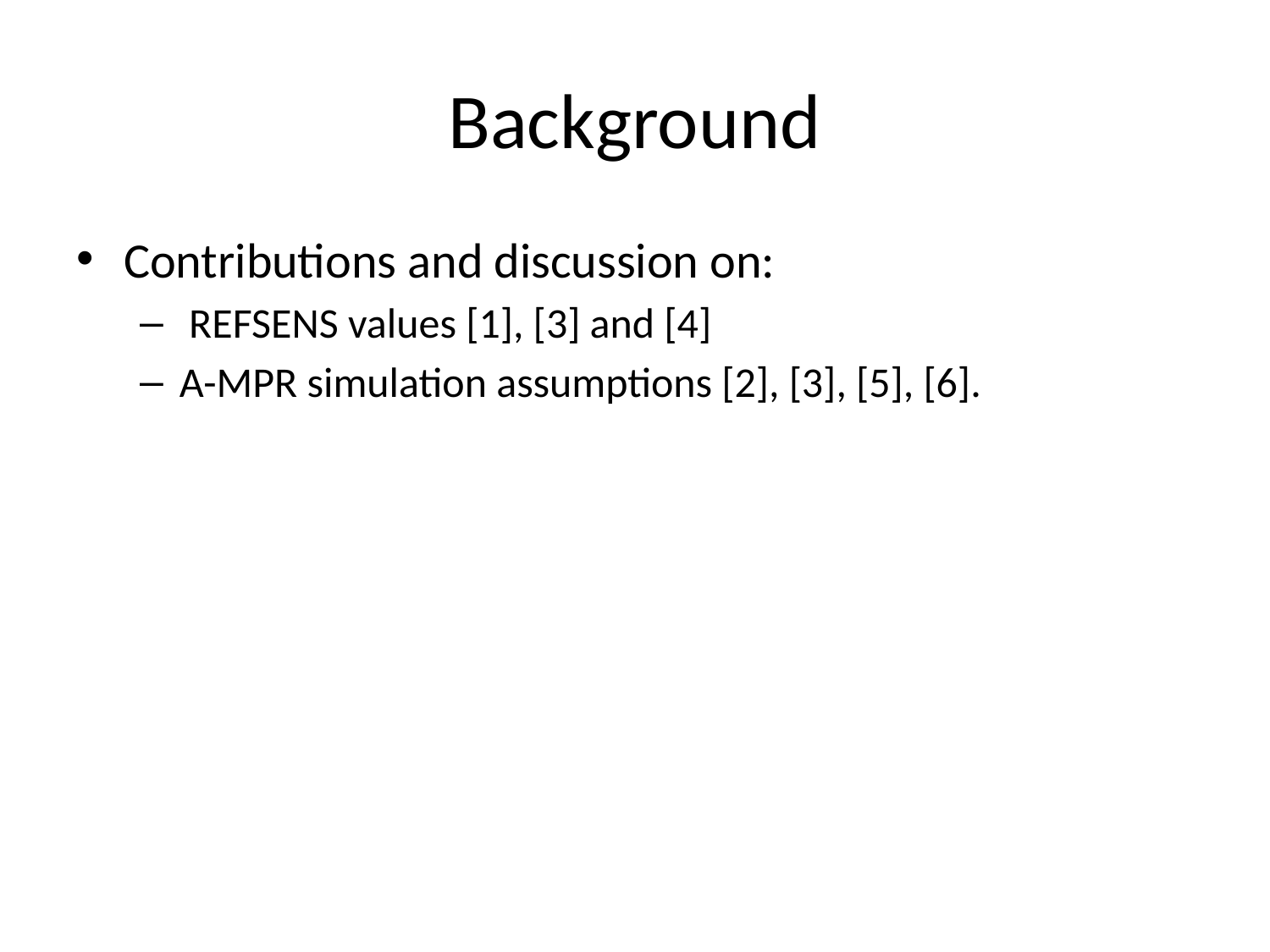

# Background
Contributions and discussion on:
 REFSENS values [1], [3] and [4]
A-MPR simulation assumptions [2], [3], [5], [6].